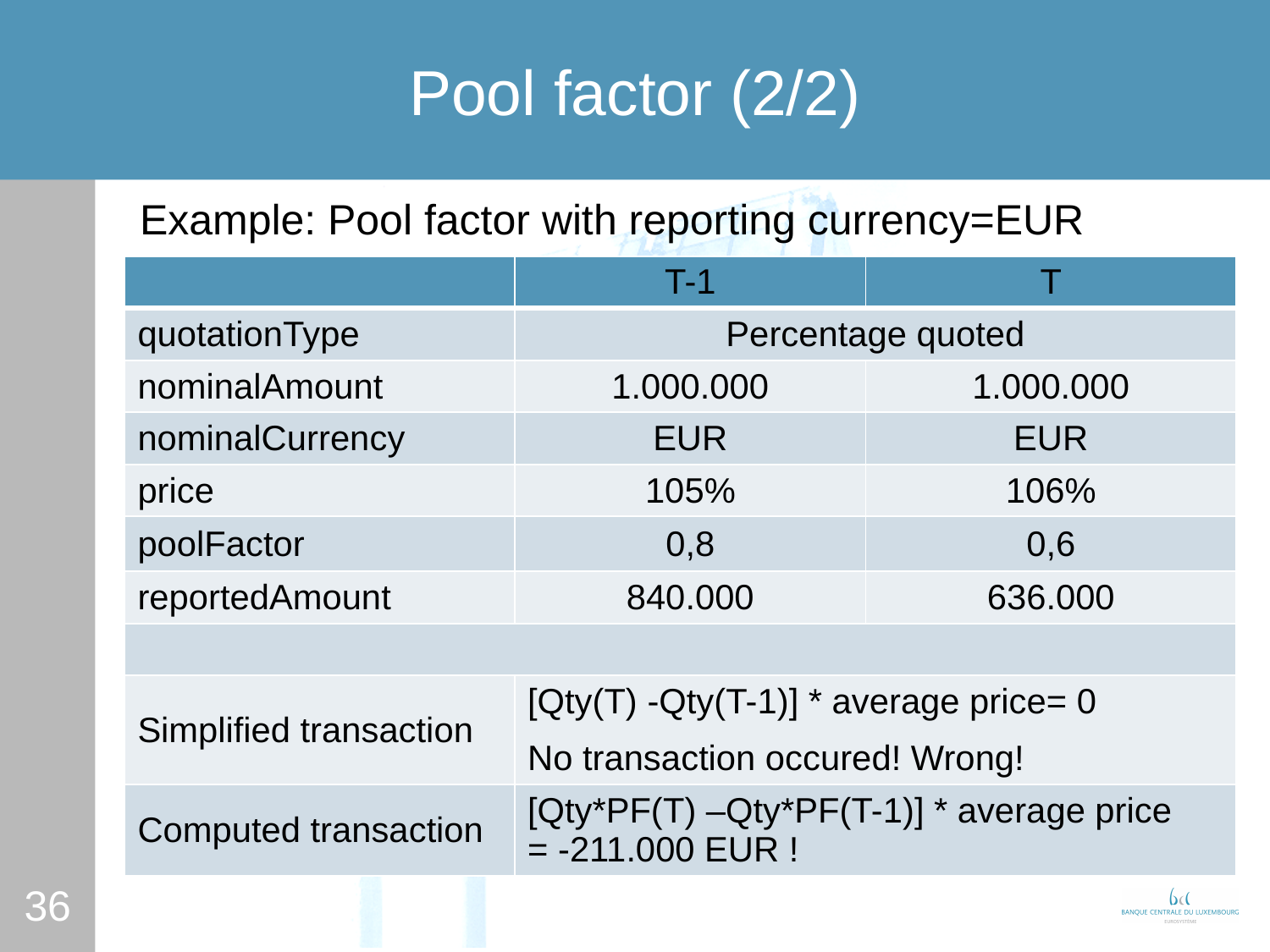

# Pool factor (2/2)
Example: Pool factor with reporting currency=EUR
|  | T-1 | T |
| --- | --- | --- |
| quotationType | Percentage quoted |  |
| nominalAmount | 1.000.000 | 1.000.000 |
| nominalCurrency | EUR | EUR |
| price | 105% | 106% |
| poolFactor | 0,8 | 0,6 |
| reportedAmount | 840.000 | 636.000 |
|  |  |  |
| Simplified transaction | [Qty(T) -Qty(T-1)] \* average price= 0 No transaction occured! Wrong! |  |
| Computed transaction | [Qty\*PF(T) –Qty\*PF(T-1)] \* average price = -211.000 EUR ! |  |
36